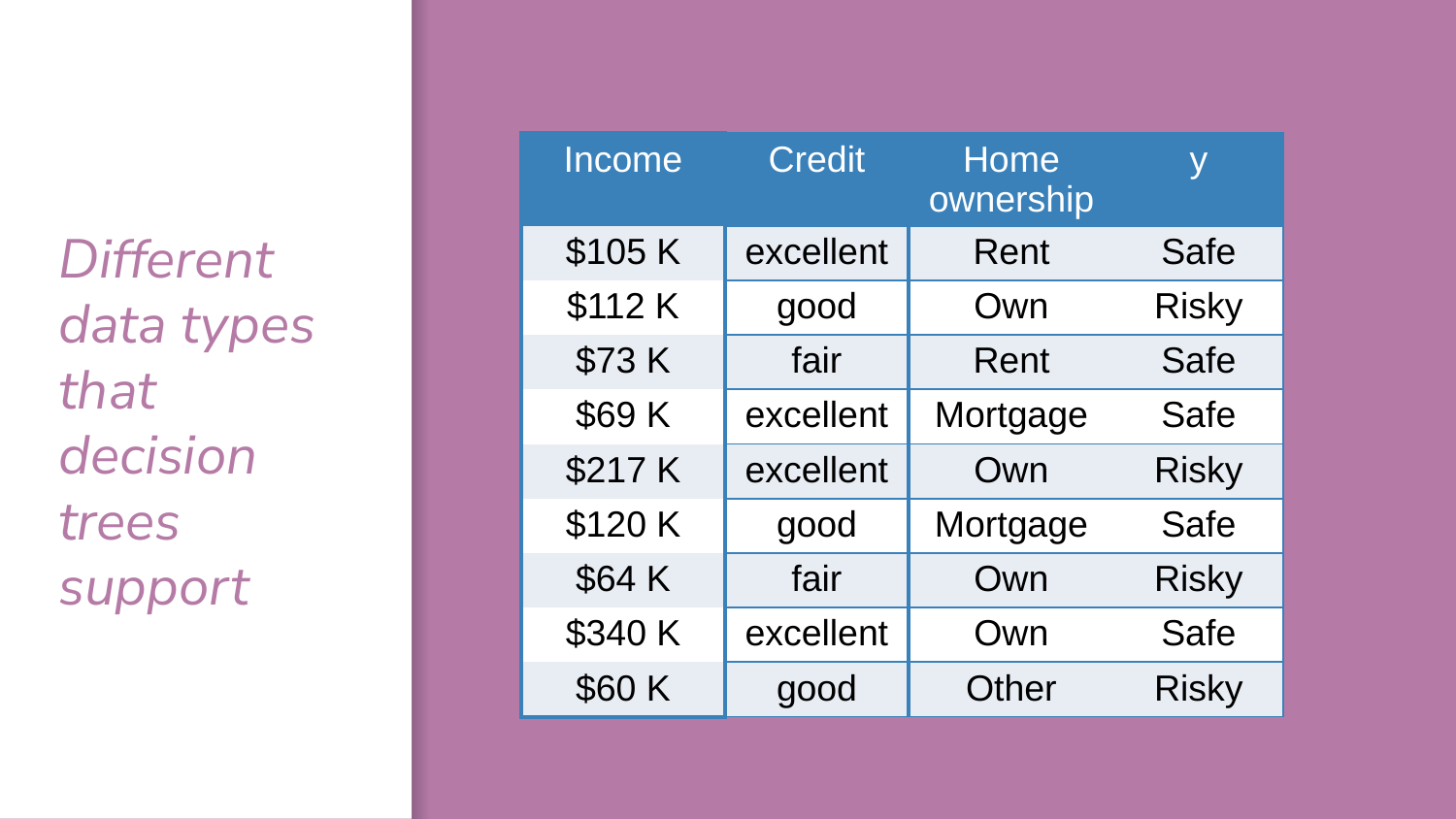

# Different data types that decision trees support
| Income | Credit | Home ownership | y |
| --- | --- | --- | --- |
| $105 K | excellent | Rent | Safe |
| $112 K | good | Own | Risky |
| $73 K | fair | Rent | Safe |
| $69 K | excellent | Mortgage | Safe |
| $217 K | excellent | Own | Risky |
| $120 K | good | Mortgage | Safe |
| $64 K | fair | Own | Risky |
| $340 K | excellent | Own | Safe |
| $60 K | good | Other | Risky |